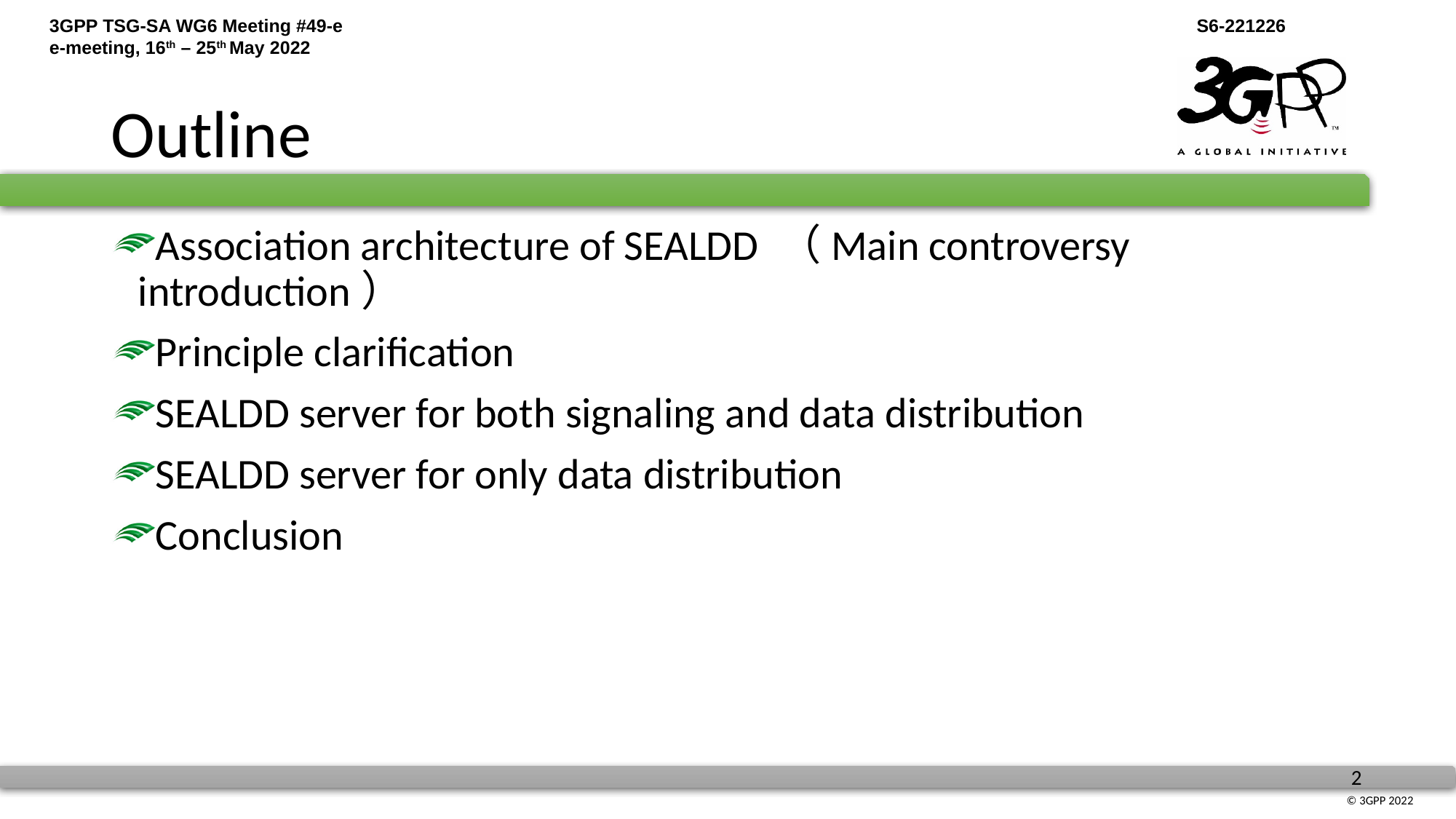

# Outline
Association architecture of SEALDD （Main controversy introduction）
Principle clarification
SEALDD server for both signaling and data distribution
SEALDD server for only data distribution
Conclusion